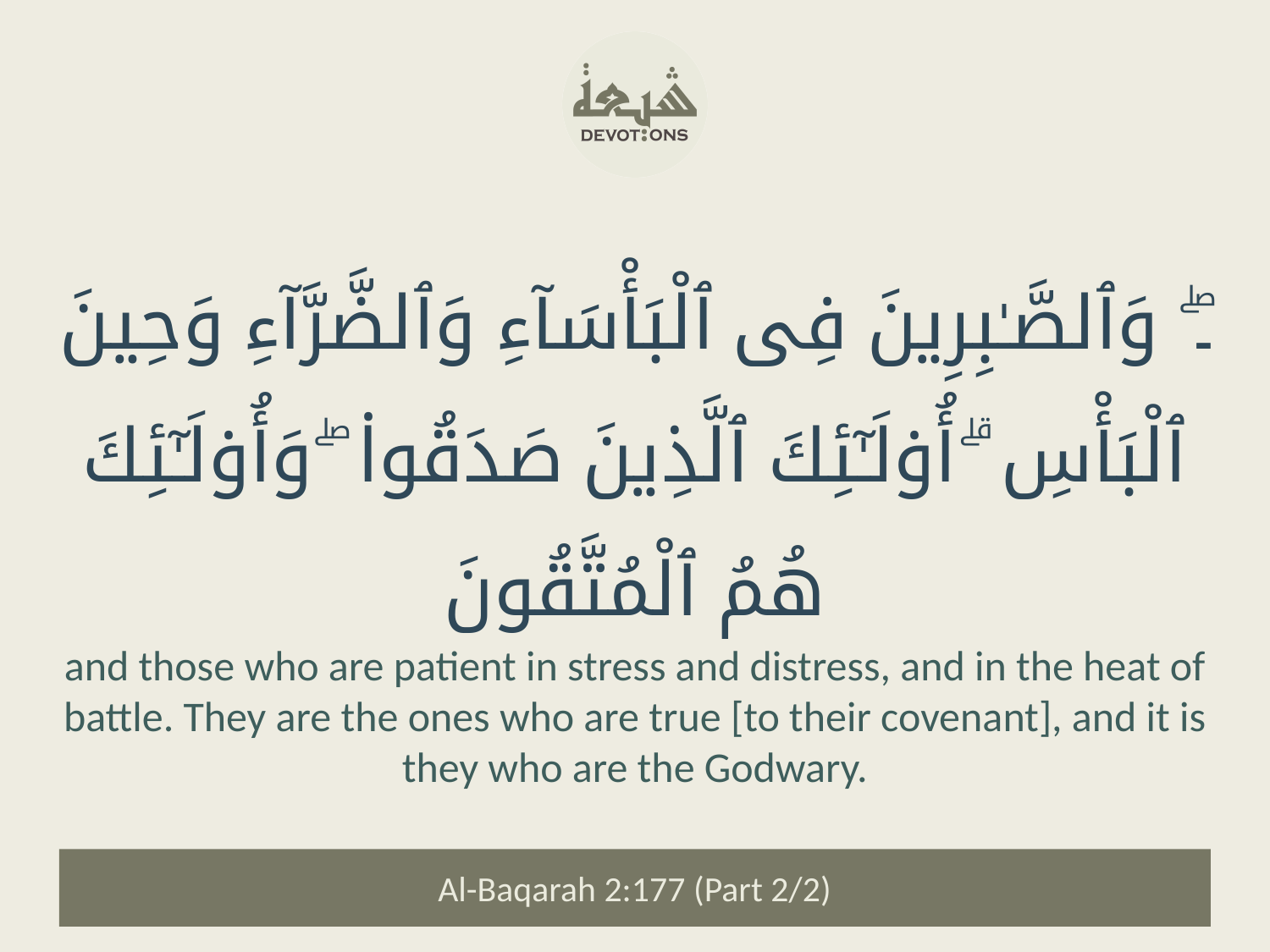

۔ۖ  وَٱلصَّـٰبِرِينَ فِى ٱلْبَأْسَآءِ وَٱلضَّرَّآءِ وَحِينَ ٱلْبَأْسِ ۗ أُو۟لَـٰٓئِكَ ٱلَّذِينَ صَدَقُوا۟ ۖ وَأُو۟لَـٰٓئِكَ هُمُ ٱلْمُتَّقُونَ
and those who are patient in stress and distress, and in the heat of battle. They are the ones who are true [to their covenant], and it is they who are the Godwary.
Al-Baqarah 2:177 (Part 2/2)